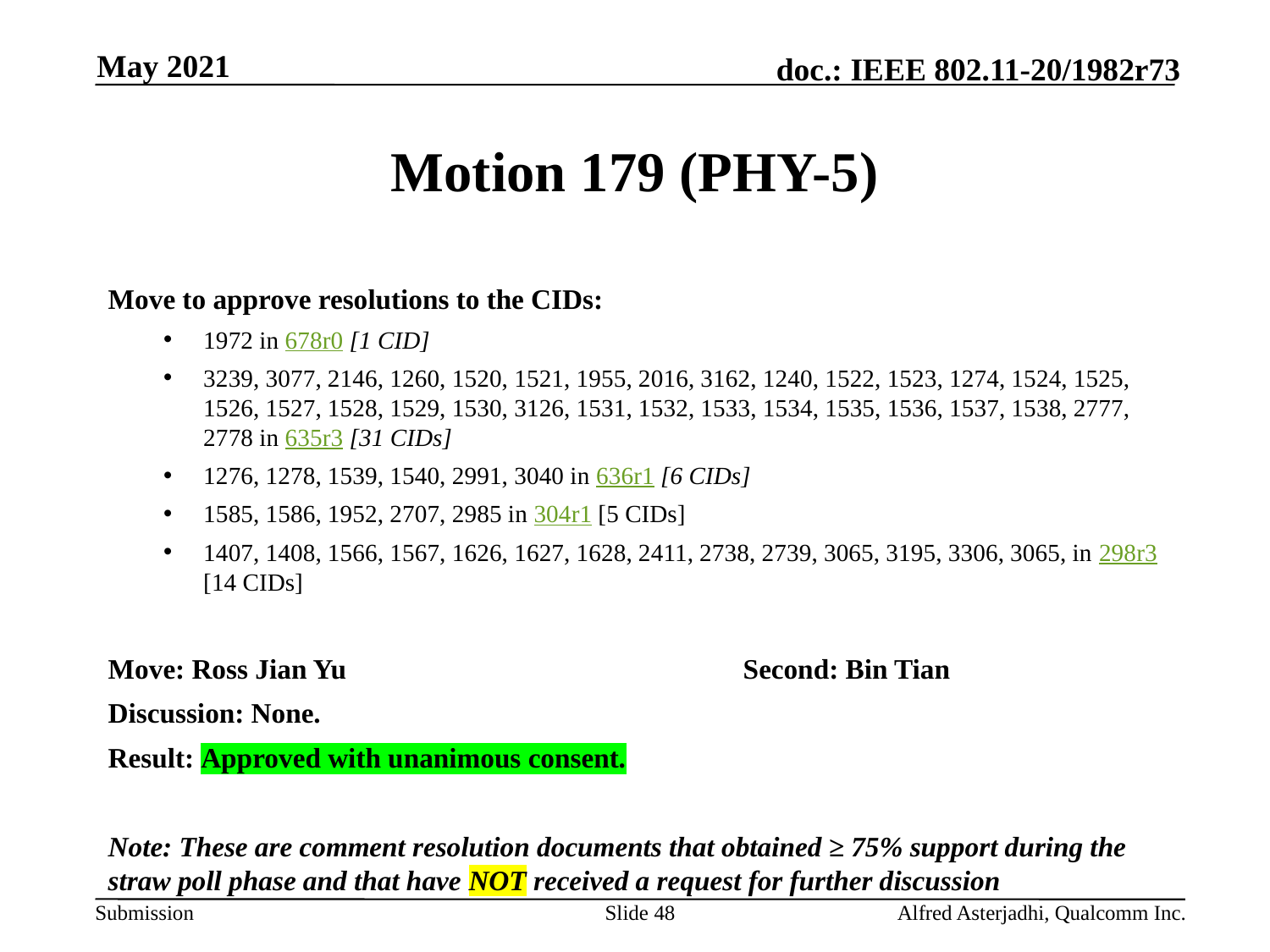

May 2021
# Motion 179 (PHY-5)
Move to approve resolutions to the CIDs:
1972 in 678r0 [1 CID]
3239, 3077, 2146, 1260, 1520, 1521, 1955, 2016, 3162, 1240, 1522, 1523, 1274, 1524, 1525, 1526, 1527, 1528, 1529, 1530, 3126, 1531, 1532, 1533, 1534, 1535, 1536, 1537, 1538, 2777, 2778 in 635r3 [31 CIDs]
1276, 1278, 1539, 1540, 2991, 3040 in 636r1 [6 CIDs]
1585, 1586, 1952, 2707, 2985 in 304r1 [5 CIDs]
1407, 1408, 1566, 1567, 1626, 1627, 1628, 2411, 2738, 2739, 3065, 3195, 3306, 3065, in 298r3 [14 CIDs]

Move: Ross Jian Yu				Second: Bin Tian
Discussion: None.
Result: Approved with unanimous consent.

Note: These are comment resolution documents that obtained ≥ 75% support during the straw poll phase and that have NOT received a request for further discussion
Slide 48
Alfred Asterjadhi, Qualcomm Inc.